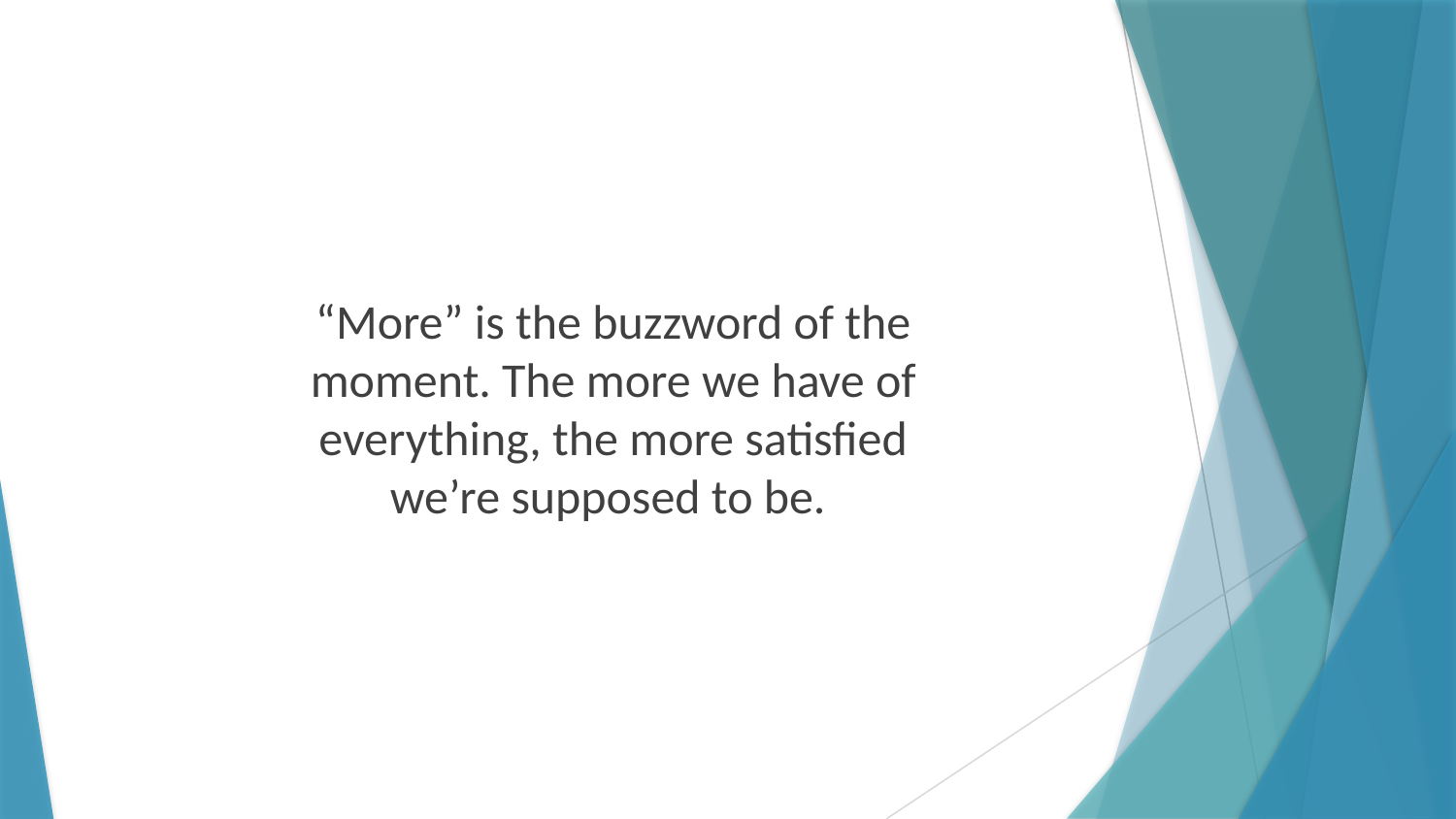

“More” is the buzzword of the moment. The more we have of everything, the more satisfied we’re supposed to be.